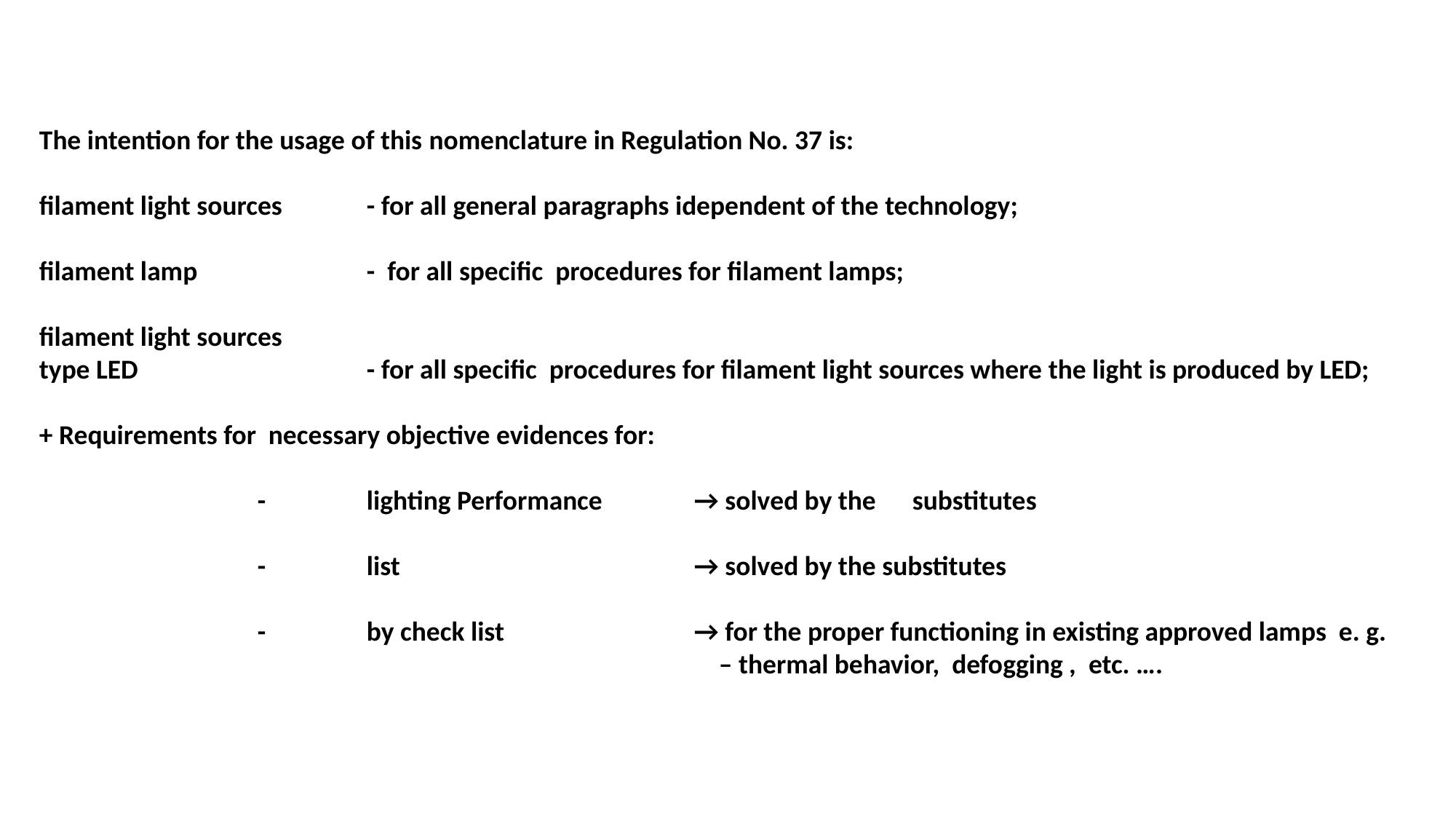

The intention for the usage of this nomenclature in Regulation No. 37 is:

filament light sources 	- for all general paragraphs idependent of the technology;

filament lamp  		-  for all specific  procedures for filament lamps;

filament light sources
type LED 			- for all specific  procedures for filament light sources where the light is produced by LED;

+ Requirements for  necessary objective evidences for:

		-	lighting Performance 	→ solved by the 	substitutes

		-	list 			→ solved by the substitutes

		-	by check list 		→ for the proper functioning in existing approved lamps  e. g.
						    – thermal behavior,  defogging ,  etc. ….